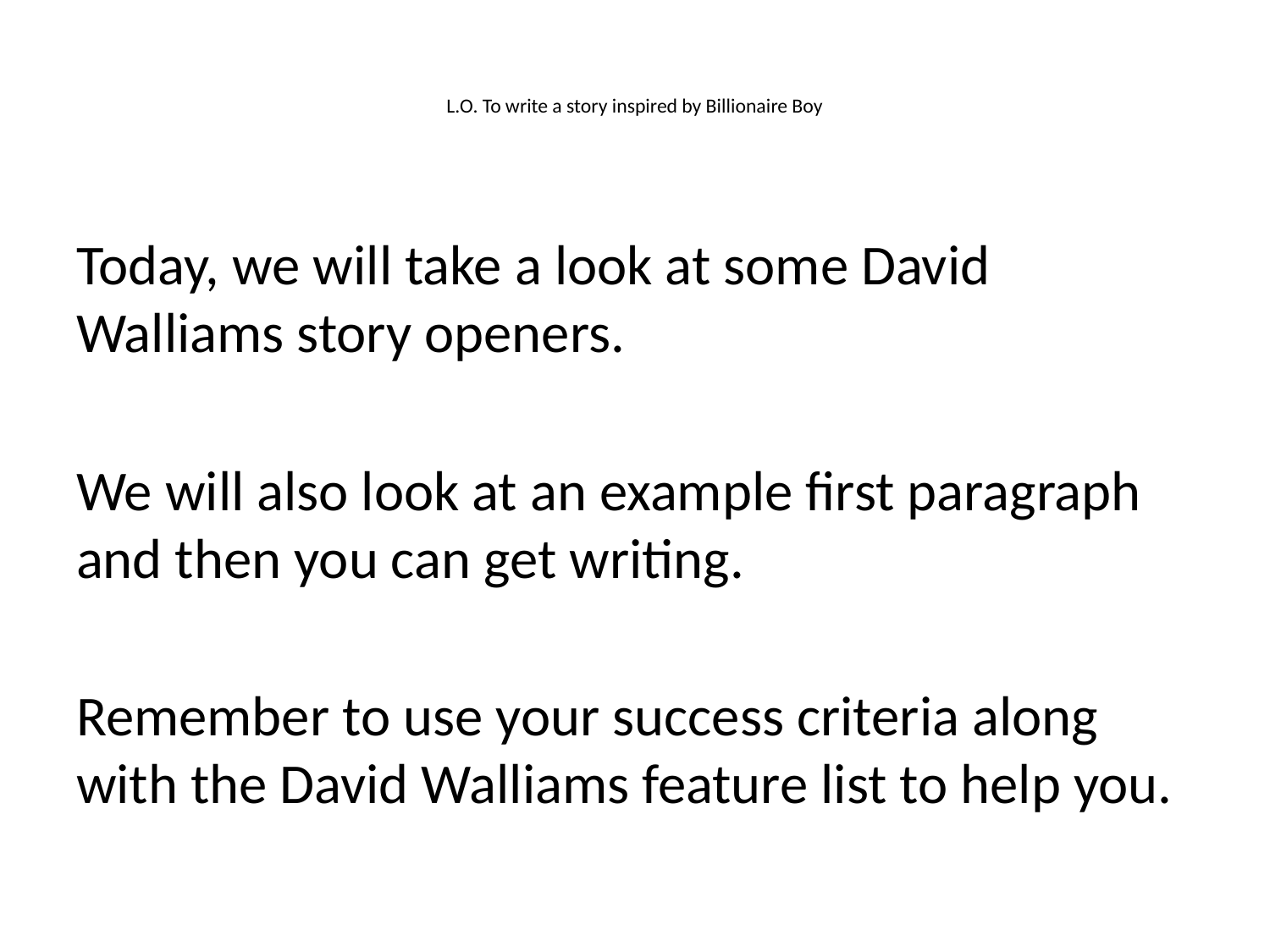

# L.O. To write a story inspired by Billionaire Boy
Today, we will take a look at some David Walliams story openers.

We will also look at an example first paragraph and then you can get writing.

Remember to use your success criteria along with the David Walliams feature list to help you.